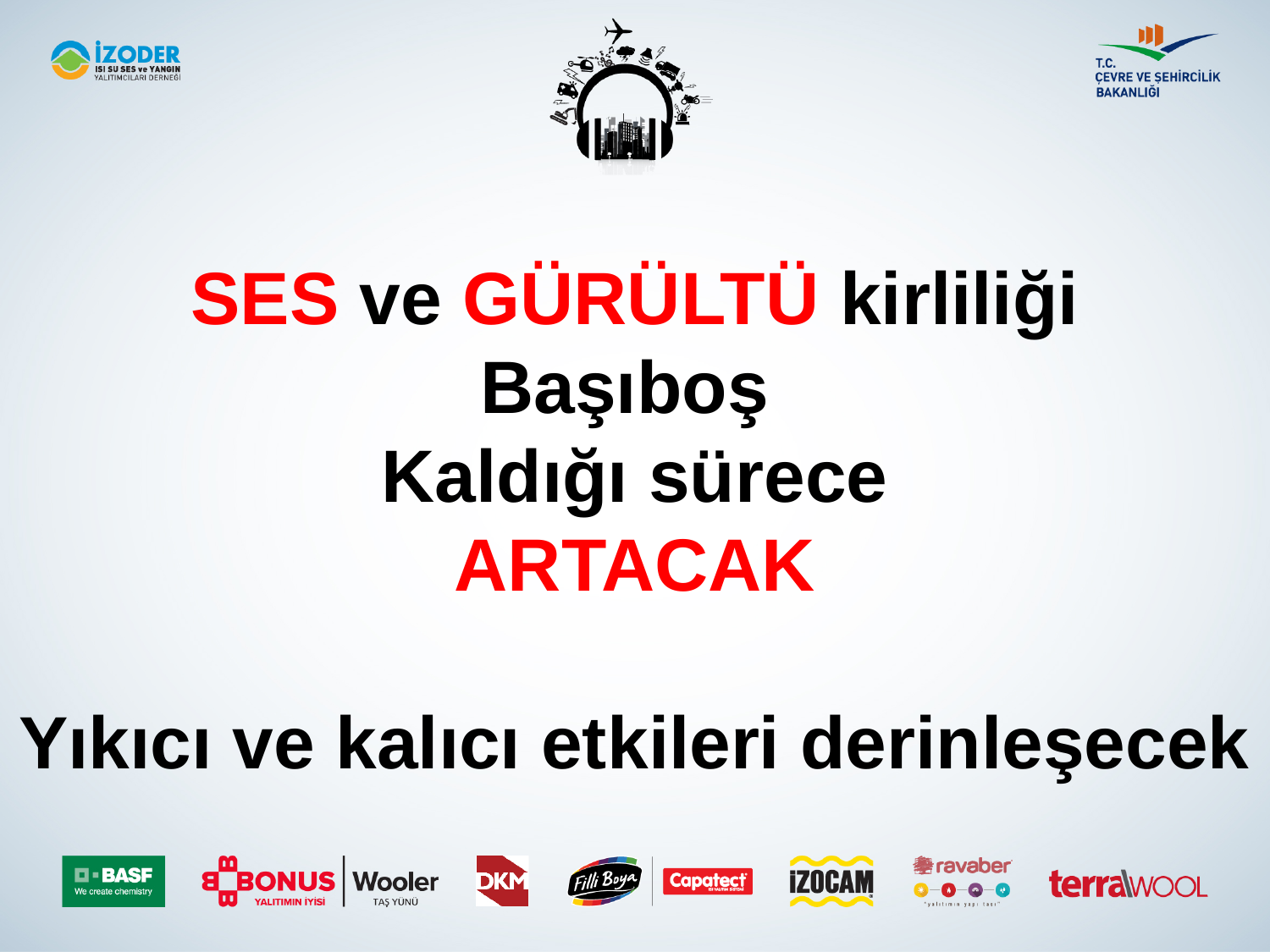

SES ve GÜRÜLTÜ kirliliği
Başıboş
Kaldığı sürece
ARTACAK

Yıkıcı ve kalıcı etkileri derinleşecek